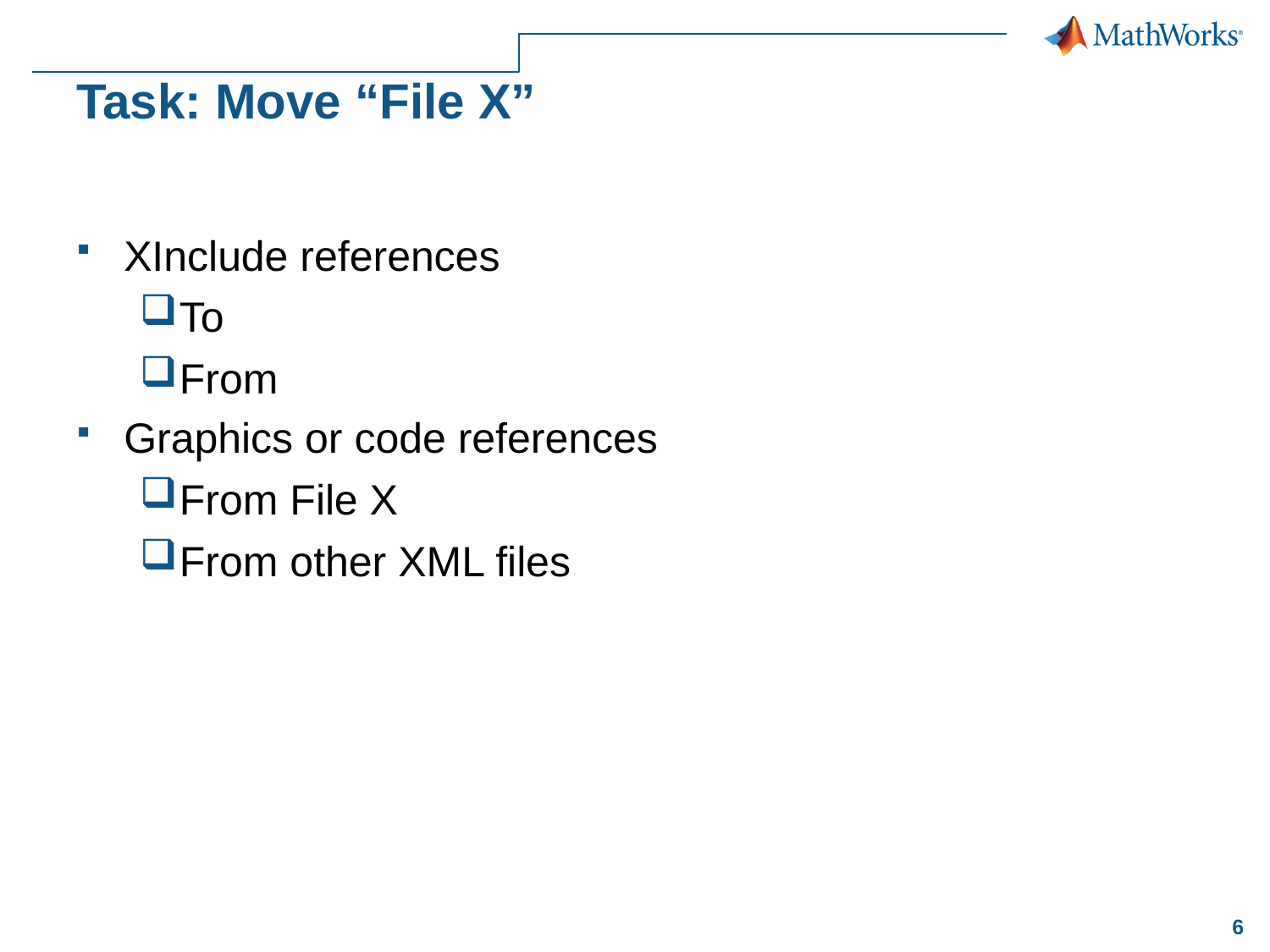

# Task: Move “File X”
XInclude references
To
From
Graphics or code references
From File X
From other XML files